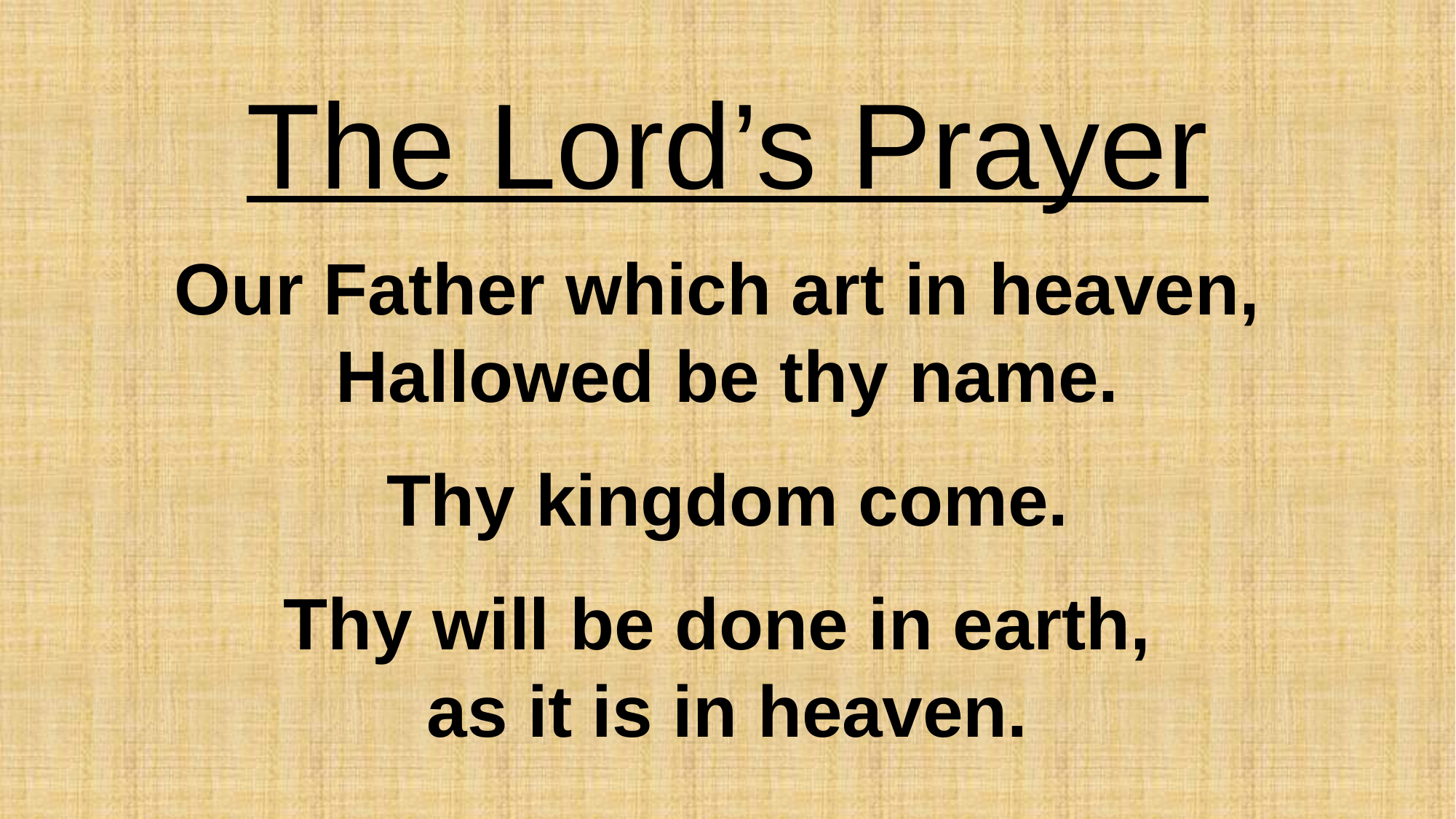

The Lord’s Prayer
Our Father which art in heaven,
Hallowed be thy name.
Thy kingdom come.
Thy will be done in earth,
as it is in heaven.